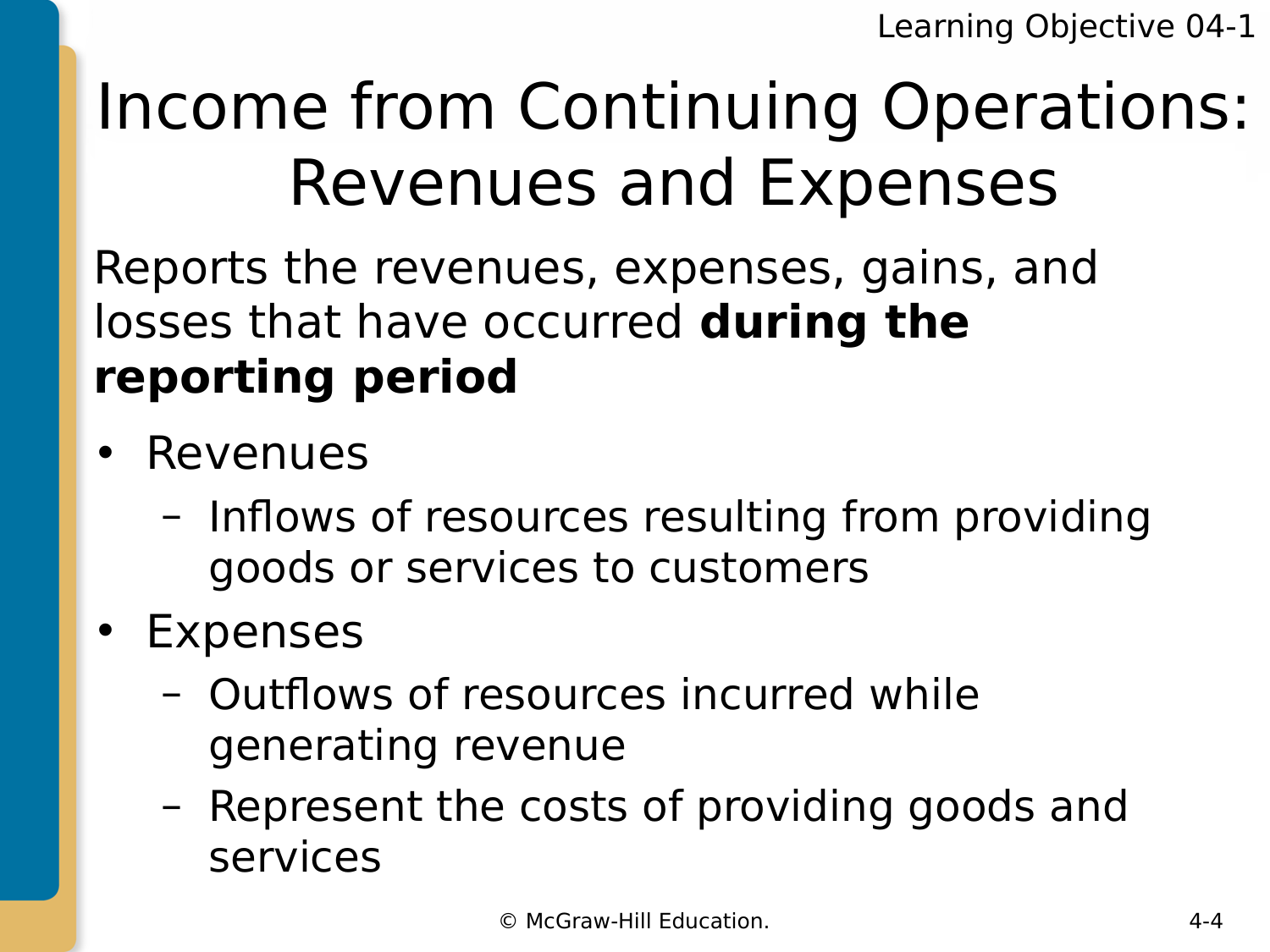

Learning Objective 04-1
# Income from Continuing Operations: Revenues and Expenses
Reports the revenues, expenses, gains, and losses that have occurred during the reporting period
Revenues
Inflows of resources resulting from providing goods or services to customers
Expenses
Outflows of resources incurred while generating revenue
Represent the costs of providing goods and services